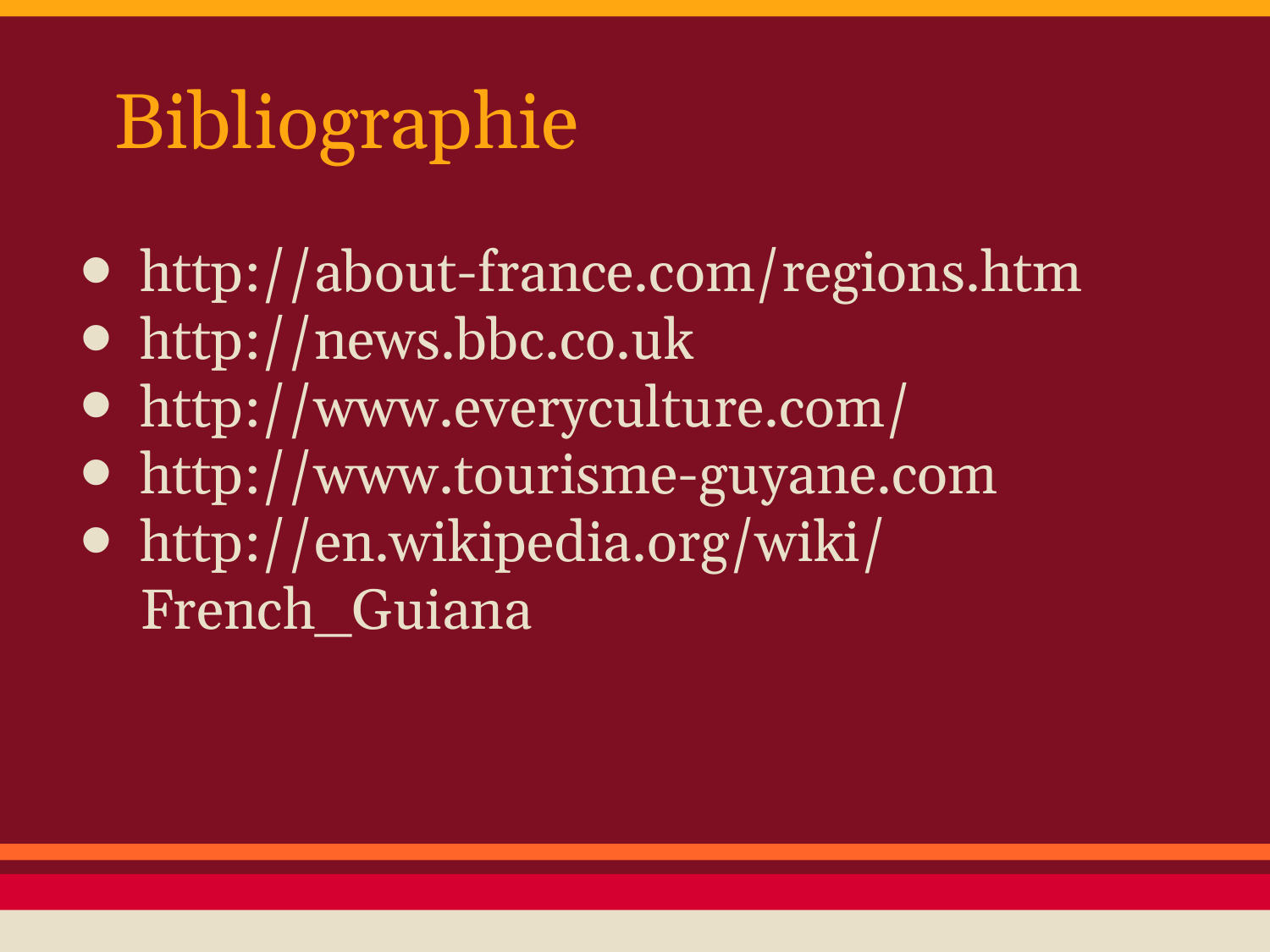

# Bibliographie
http://about-france.com/regions.htm
http://news.bbc.co.uk
http://www.everyculture.com/
http://www.tourisme-guyane.com
http://en.wikipedia.org/wiki/French_Guiana